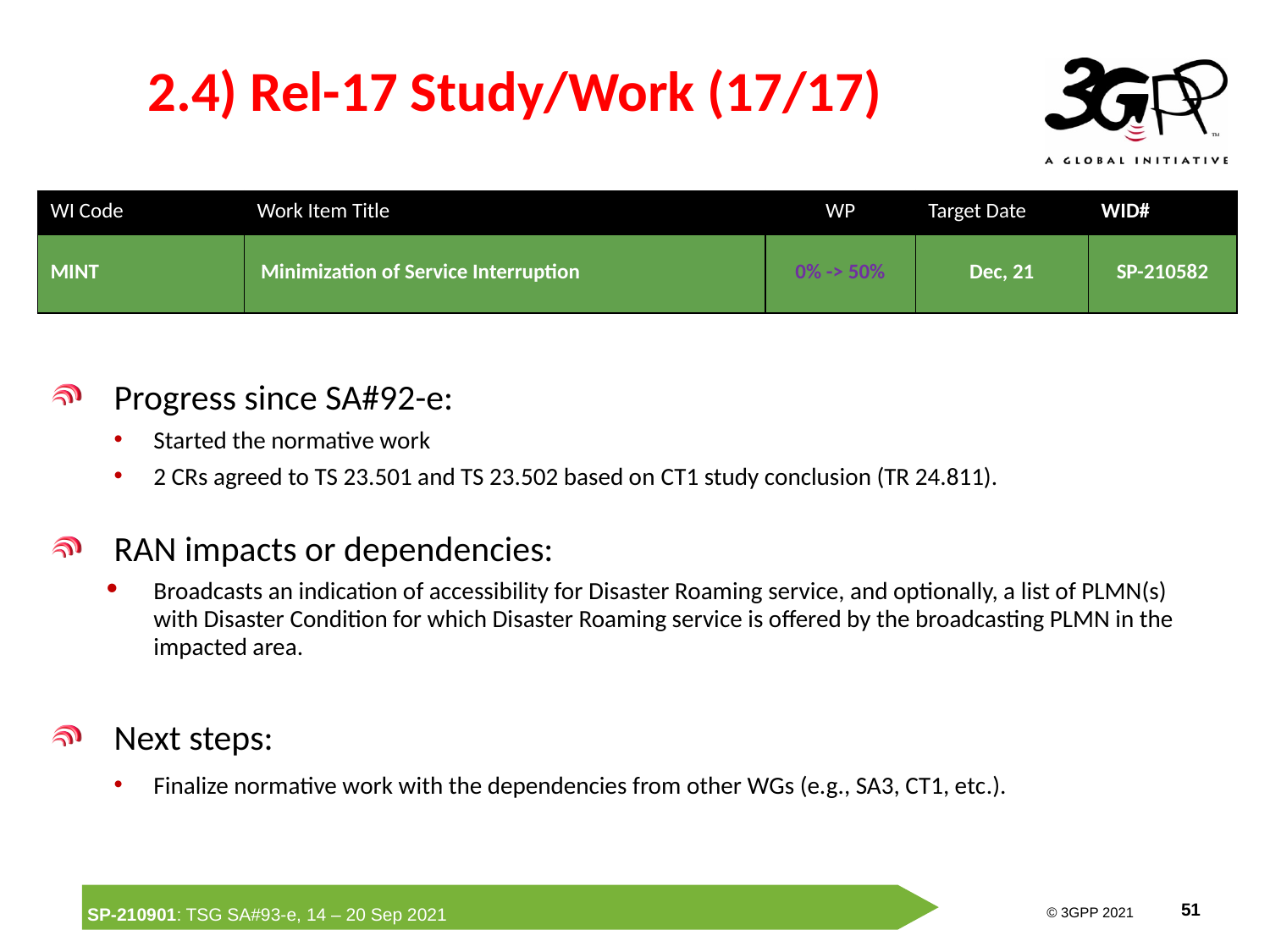

# 2.4) Rel-17 Study/Work (17/17)
| WI Code | Work Item Title | WP | Target Date | WID# |
| --- | --- | --- | --- | --- |
| MINT | Minimization of Service Interruption | 0% -> 50% | Dec, 21 | SP-210582 |
Progress since SA#92-e:
Started the normative work
2 CRs agreed to TS 23.501 and TS 23.502 based on CT1 study conclusion (TR 24.811).

RAN impacts or dependencies:
Broadcasts an indication of accessibility for Disaster Roaming service, and optionally, a list of PLMN(s) with Disaster Condition for which Disaster Roaming service is offered by the broadcasting PLMN in the impacted area.

Next steps:
Finalize normative work with the dependencies from other WGs (e.g., SA3, CT1, etc.).